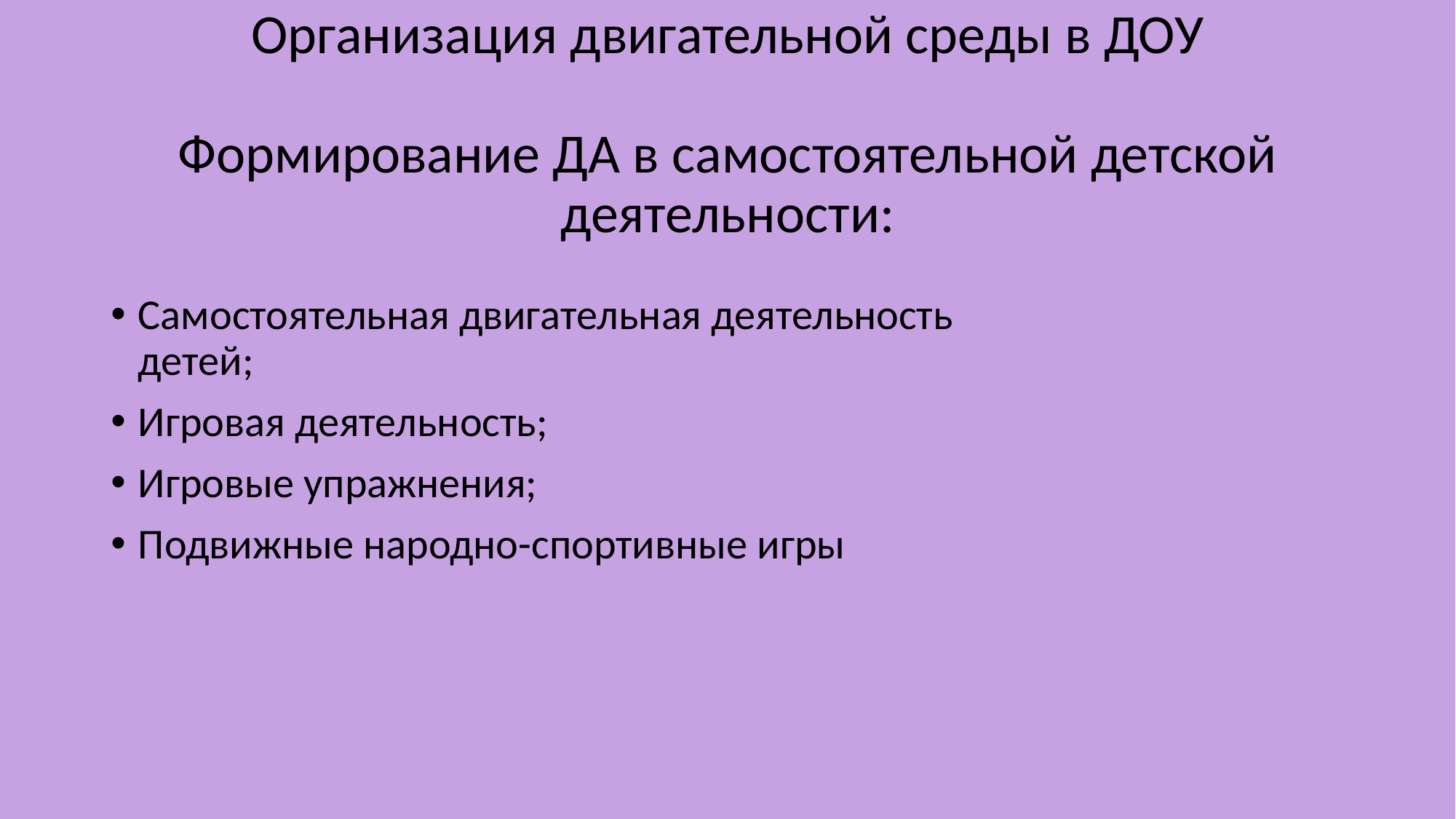

# Организация двигательной среды в ДОУ Формирование ДА в самостоятельной детской деятельности:
Самостоятельная двигательная деятельность детей;
Игровая деятельность;
Игровые упражнения;
Подвижные народно-спортивные игры